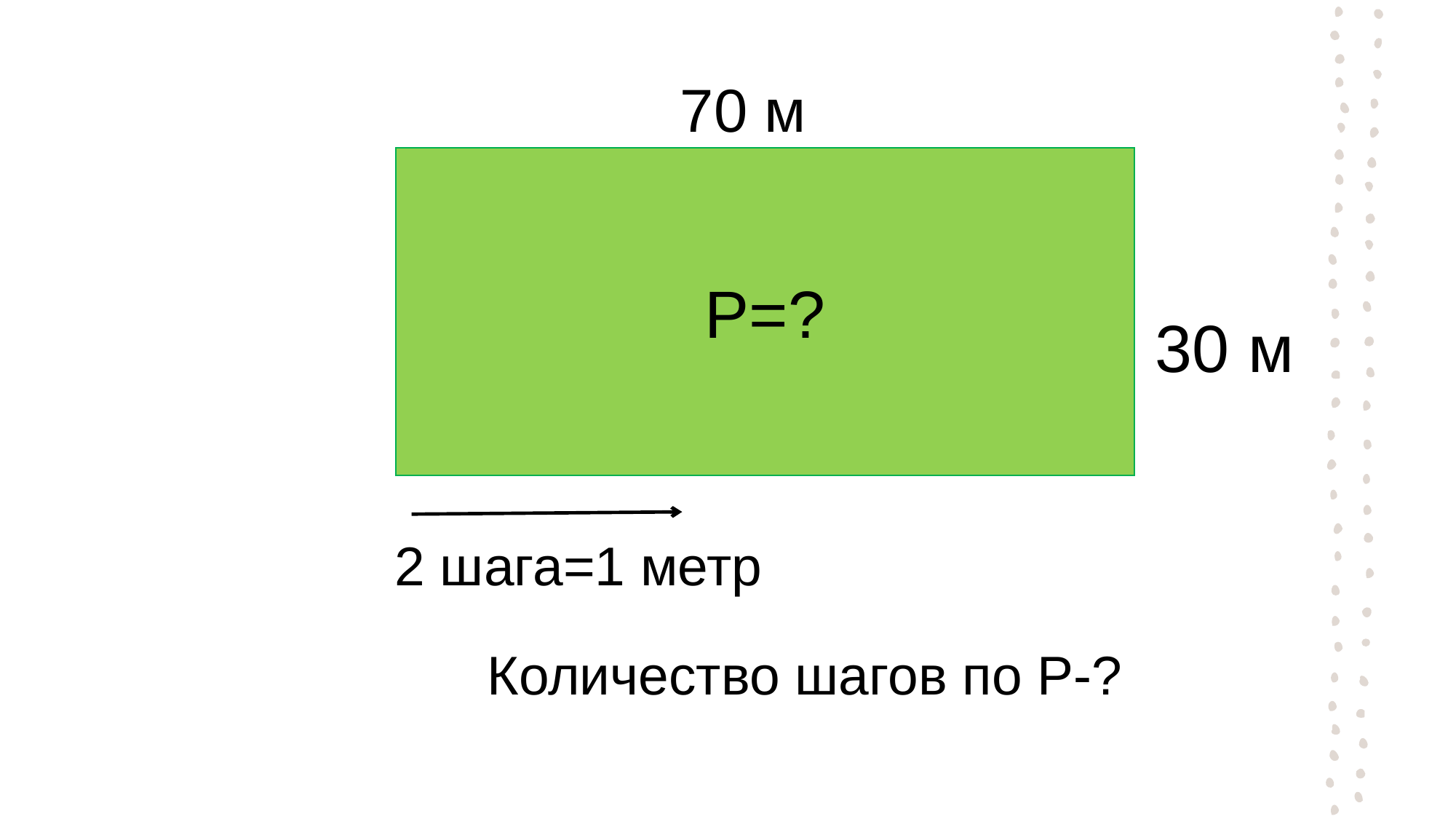

70 м
P=?
#
30 м
2 шага=1 метр
Количество шагов по P-?